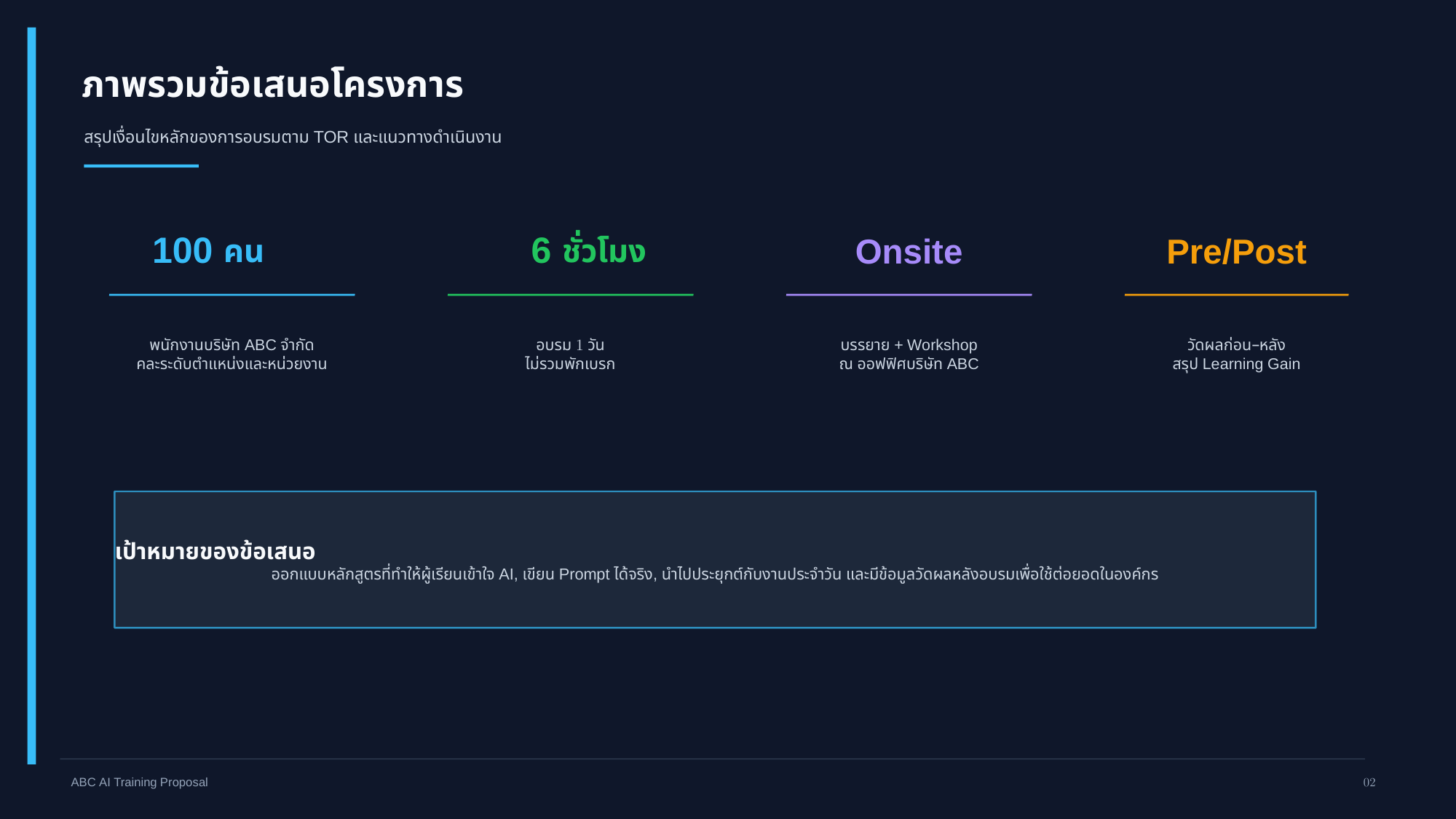

ภาพรวมข้อเสนอโครงการ
สรุปเงื่อนไขหลักของการอบรมตาม TOR และแนวทางดำเนินงาน

100
6
Onsite
Pre/Post
คน
ชั่วโมง

พนักงานบริษัท ABC จำกัด
คละระดับตำแหน่งและหน่วยงาน
อบรม 1 วัน
ไม่รวมพักเบรก
บรรยาย + Workshop
ณ ออฟฟิศบริษัท ABC
วัดผลก่อน–หลัง
สรุป Learning Gain
เป้าหมายของข้อเสนอ
ออกแบบหลักสูตรที่ทำให้ผู้เรียนเข้าใจ AI, เขียน Prompt ได้จริง, นำไปประยุกต์กับงานประจำวัน และมีข้อมูลวัดผลหลังอบรมเพื่อใช้ต่อยอดในองค์กร

ABC AI Training Proposal
02